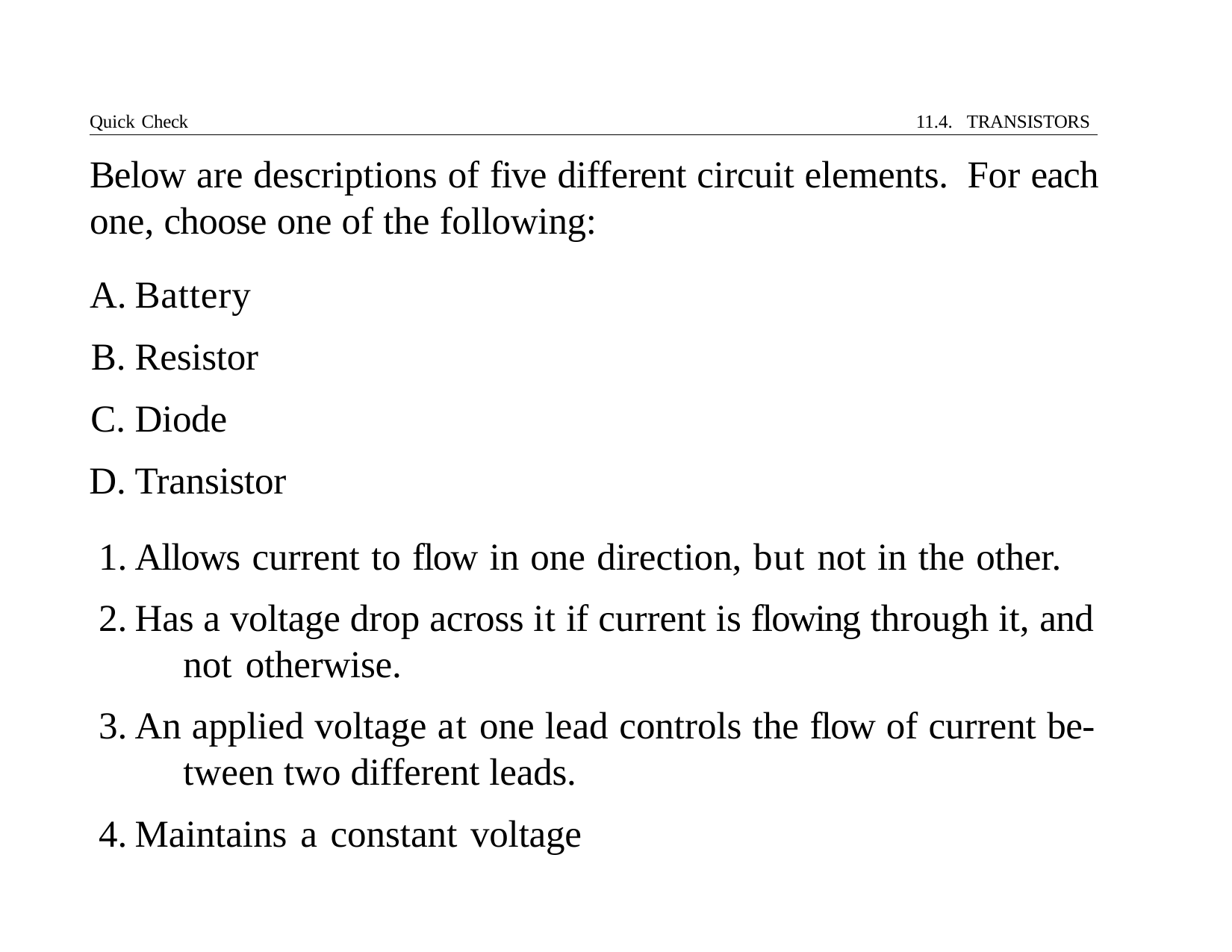

Quick Check	11.4.  TRANSISTORS

# Below are descriptions of five different circuit elements.	For each one, choose one of the following:
Battery
Resistor
Diode
Transistor
Allows current to flow in one direction, but not in the other.
Has a voltage drop across it if current is flowing through it, and 	not otherwise.
An applied voltage at one lead controls the flow of current be- 	tween two different leads.
Maintains a constant voltage